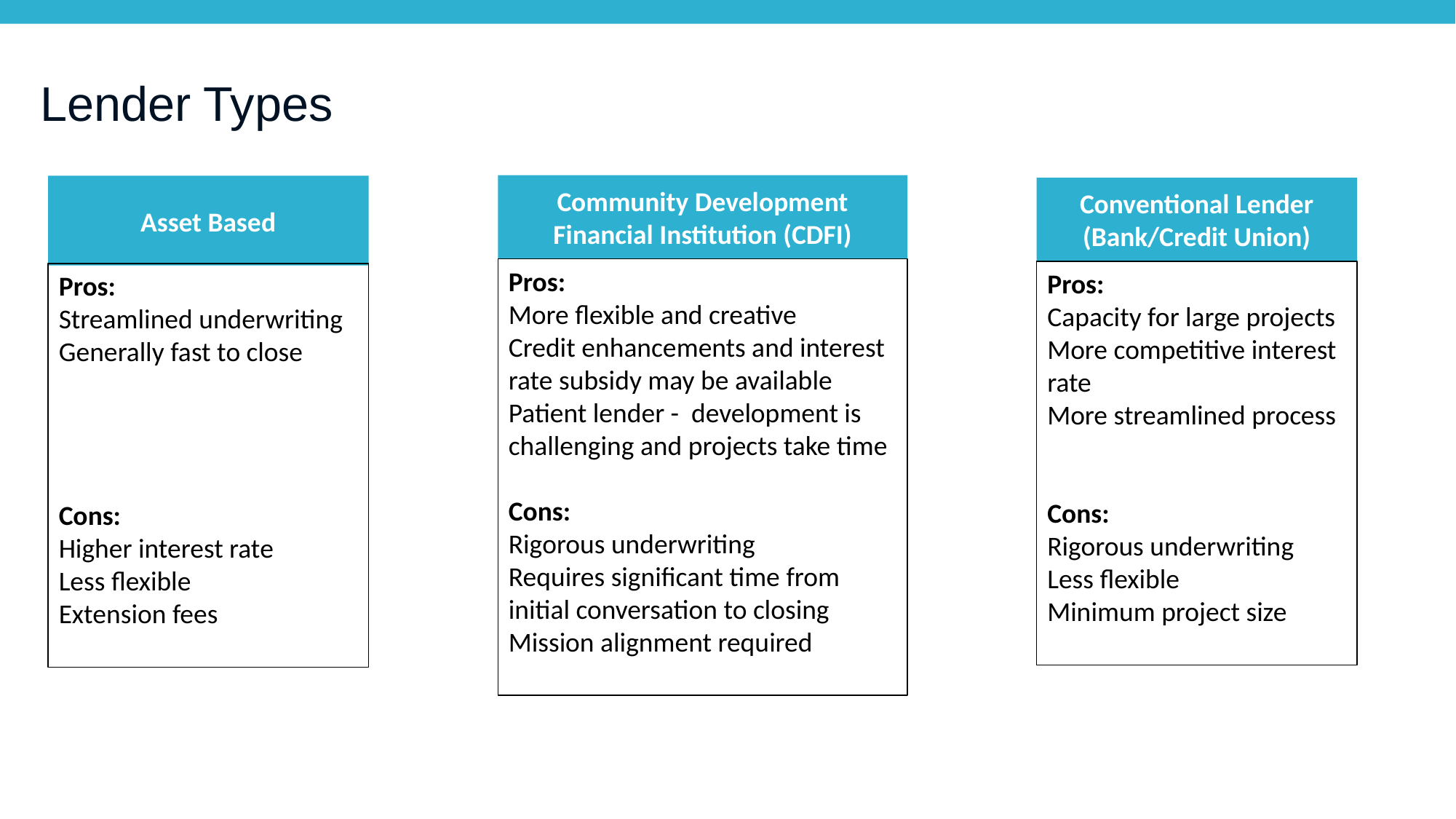

# Lender Types
Community Development Financial Institution (CDFI)
Asset Based
Conventional Lender
(Bank/Credit Union)
Pros:
More flexible and creative
Credit enhancements and interest rate subsidy may be available
Patient lender -  development is challenging and projects take time

Cons:
Rigorous underwriting
Requires significant time from initial conversation to closing
Mission alignment required

Pros:
Capacity for large projects
More competitive interest rate
More streamlined process

Cons:
Rigorous underwriting
Less flexible
Minimum project size

Pros:
Streamlined underwriting
Generally fast to close

Cons:
Higher interest rate
Less flexible
Extension fees